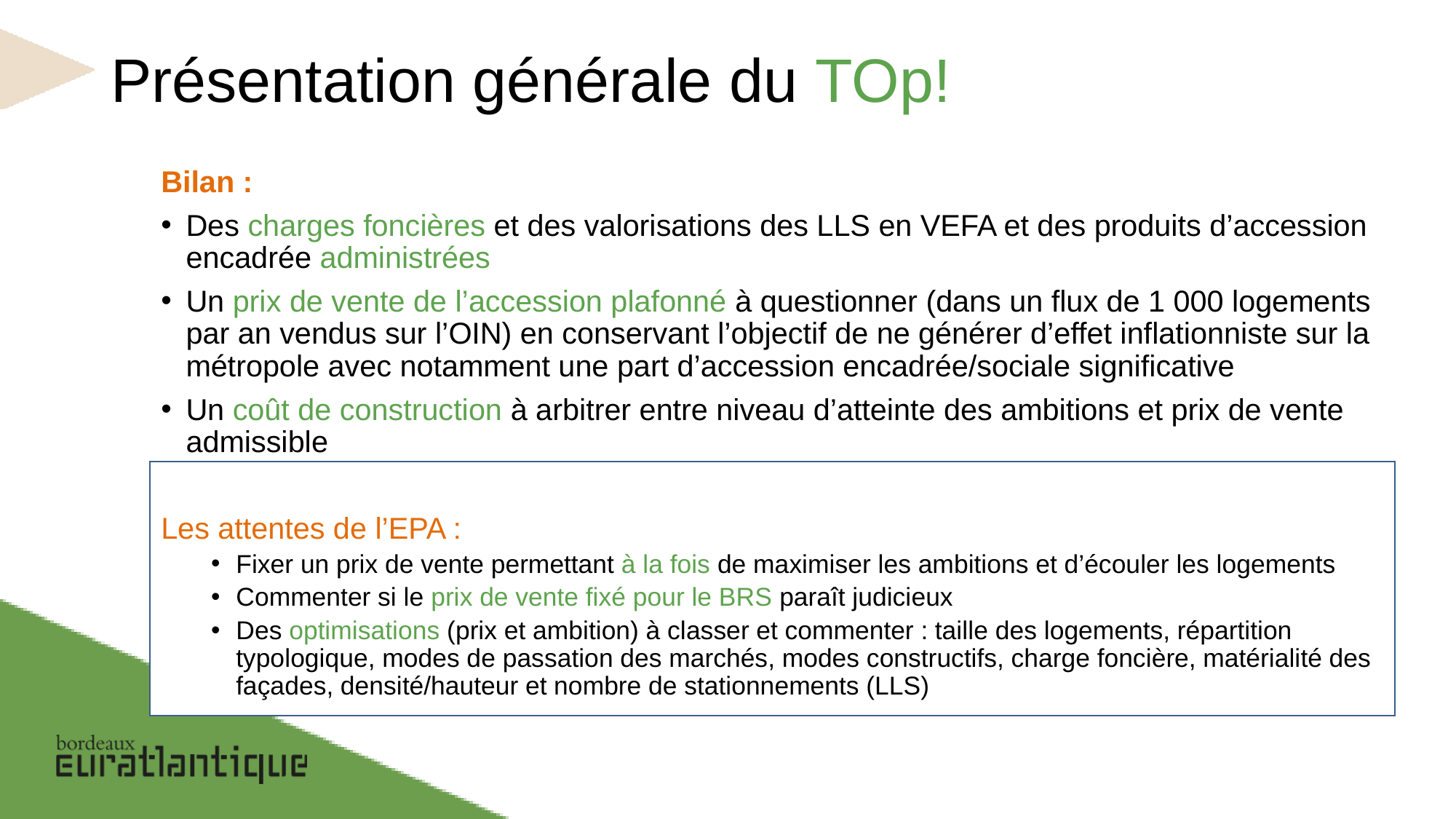

# Présentation générale du TOp!
Bilan :
Des charges foncières et des valorisations des LLS en VEFA et des produits d’accession encadrée administrées
Un prix de vente de l’accession plafonné à questionner (dans un flux de 1 000 logements par an vendus sur l’OIN) en conservant l’objectif de ne générer d’effet inflationniste sur la métropole avec notamment une part d’accession encadrée/sociale significative
Un coût de construction à arbitrer entre niveau d’atteinte des ambitions et prix de vente admissible

Les attentes de l’EPA :
Fixer un prix de vente permettant à la fois de maximiser les ambitions et d’écouler les logements
Commenter si le prix de vente fixé pour le BRS paraît judicieux
Des optimisations (prix et ambition) à classer et commenter : taille des logements, répartition typologique, modes de passation des marchés, modes constructifs, charge foncière, matérialité des façades, densité/hauteur et nombre de stationnements (LLS)